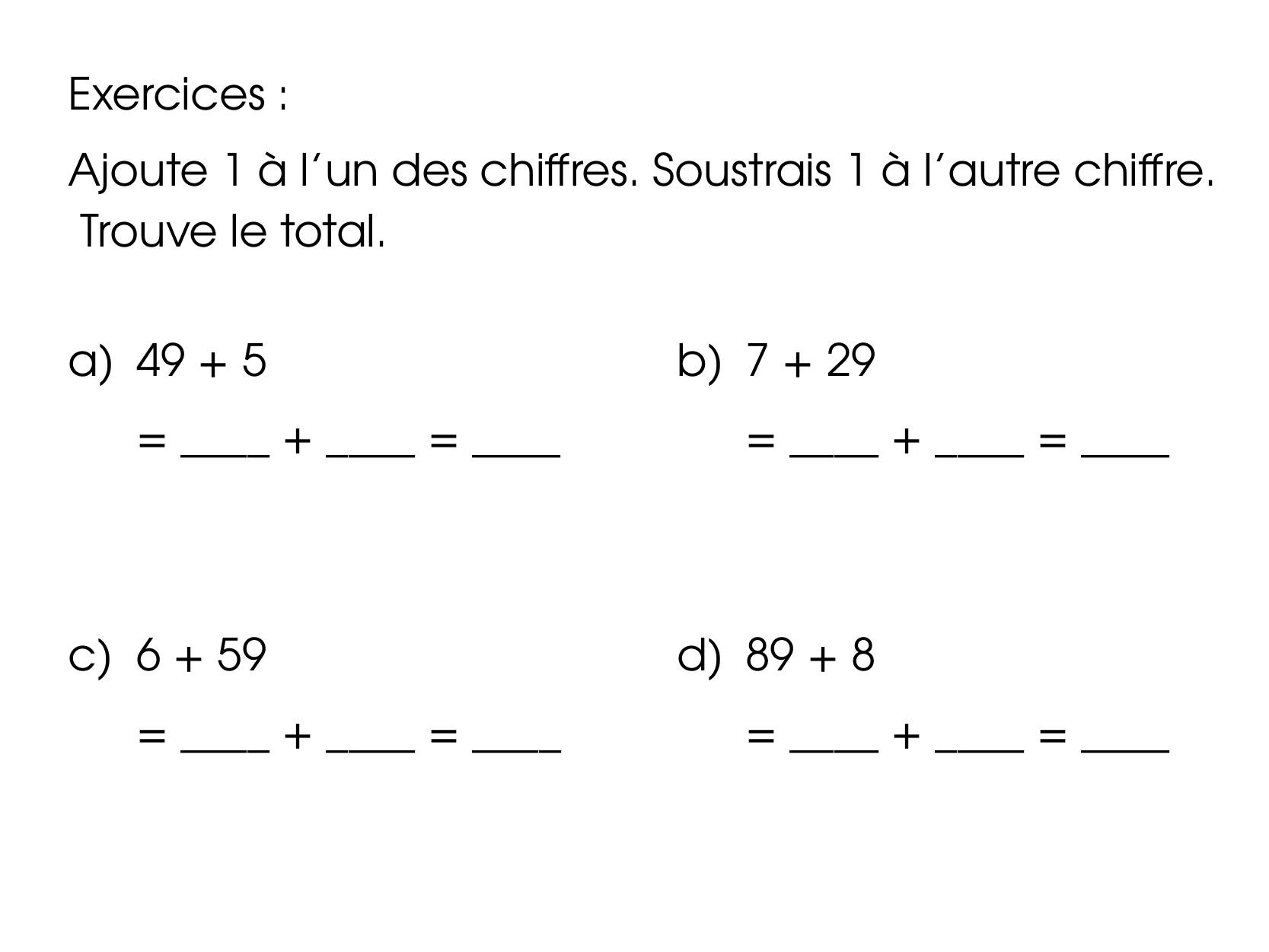

Exercices :
Ajoute 1 à l’un des chiffres. Soustrais 1 à l’autre chiffre.
 Trouve le total.
a)
49 + 5
= ____ + ____ = ____
b)
7 + 29
= ____ + ____ = ____
c)
6 + 59
= ____ + ____ = ____
d)
89 + 8
= ____ + ____ = ____